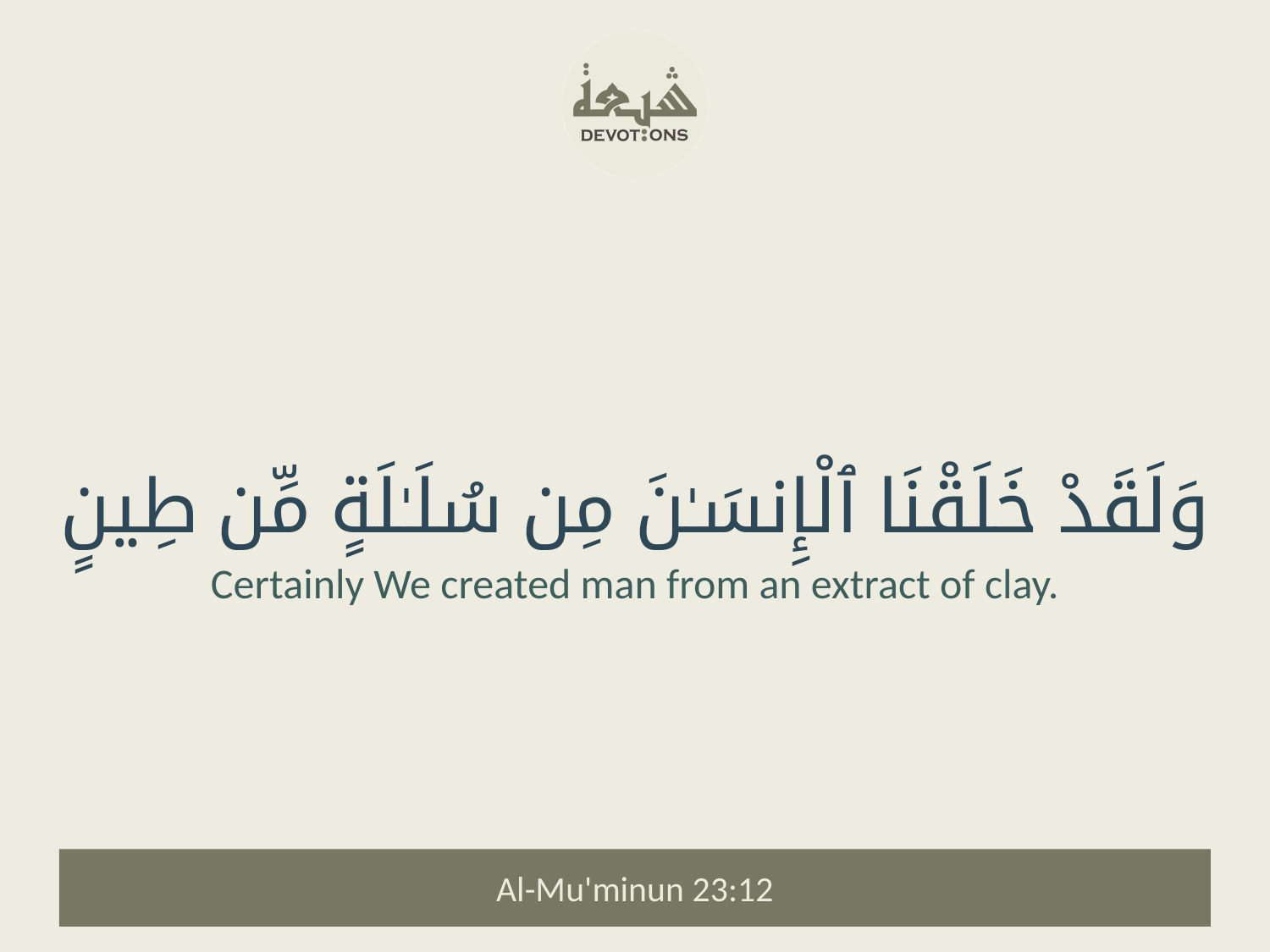

وَلَقَدْ خَلَقْنَا ٱلْإِنسَـٰنَ مِن سُلَـٰلَةٍ مِّن طِينٍ
Certainly We created man from an extract of clay.
Al-Mu'minun 23:12